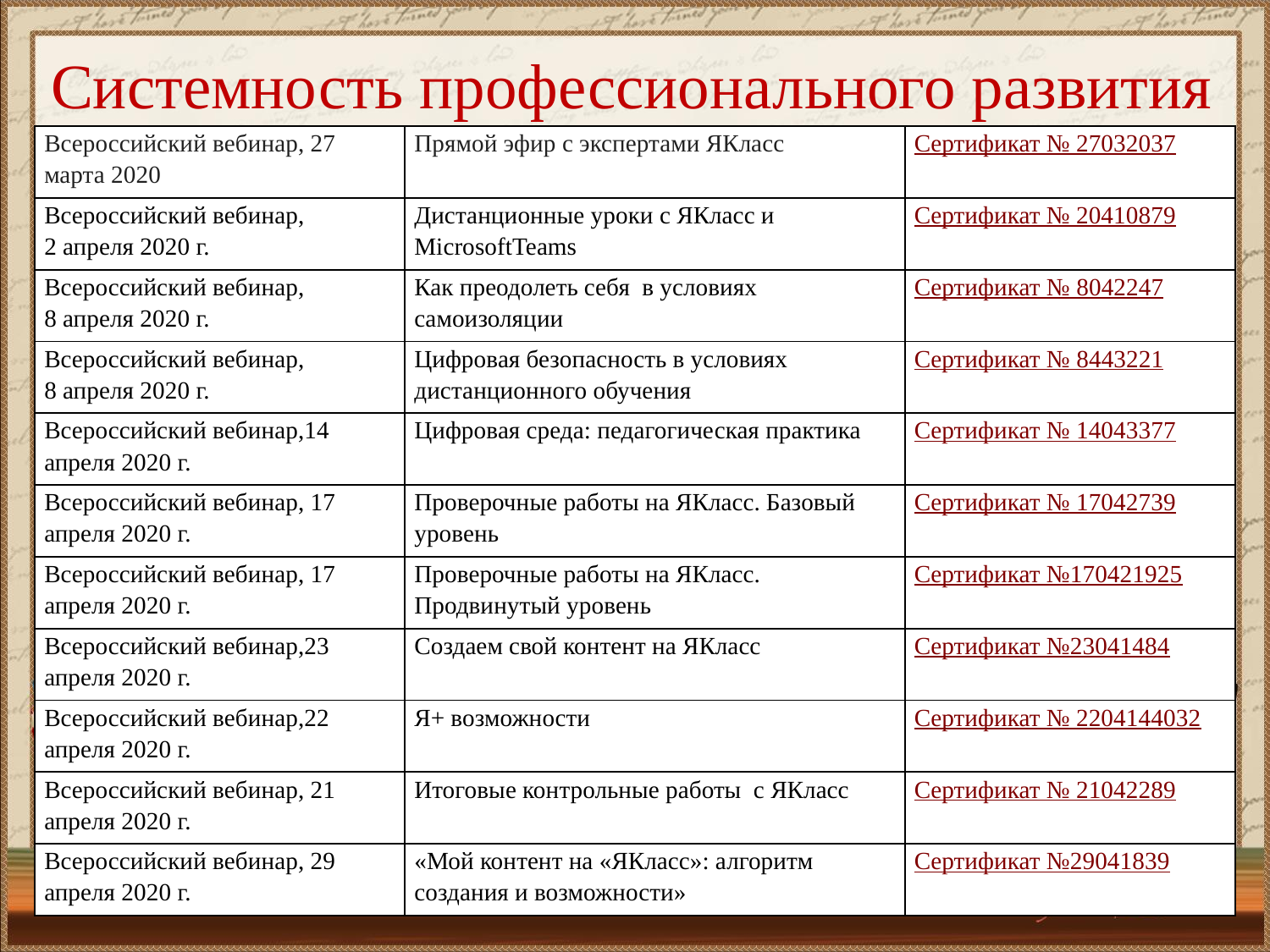

# Системность профессионального развития
| Всероссийский вебинар, 27 марта 2020 | Прямой эфир с экспертами ЯКласс | Сертификат № 27032037 |
| --- | --- | --- |
| Всероссийский вебинар, 2 апреля 2020 г. | Дистанционные уроки с ЯКласс и MicrosoftTeams | Сертификат № 20410879 |
| Всероссийский вебинар, 8 апреля 2020 г. | Как преодолеть себя в условиях самоизоляции | Сертификат № 8042247 |
| Всероссийский вебинар, 8 апреля 2020 г. | Цифровая безопасность в условиях дистанционного обучения | Сертификат № 8443221 |
| Всероссийский вебинар,14 апреля 2020 г. | Цифровая среда: педагогическая практика | Сертификат № 14043377 |
| Всероссийский вебинар, 17 апреля 2020 г. | Проверочные работы на ЯКласс. Базовый уровень | Сертификат № 17042739 |
| Всероссийский вебинар, 17 апреля 2020 г. | Проверочные работы на ЯКласс. Продвинутый уровень | Сертификат №170421925 |
| Всероссийский вебинар,23 апреля 2020 г. | Создаем свой контент на ЯКласс | Сертификат №23041484 |
| Всероссийский вебинар,22 апреля 2020 г. | Я+ возможности | Сертификат № 2204144032 |
| Всероссийский вебинар, 21 апреля 2020 г. | Итоговые контрольные работы с ЯКласс | Сертификат № 21042289 |
| Всероссийский вебинар, 29 апреля 2020 г. | «Мой контент на «ЯКласс»: алгоритм создания и возможности» | Сертификат №29041839 |